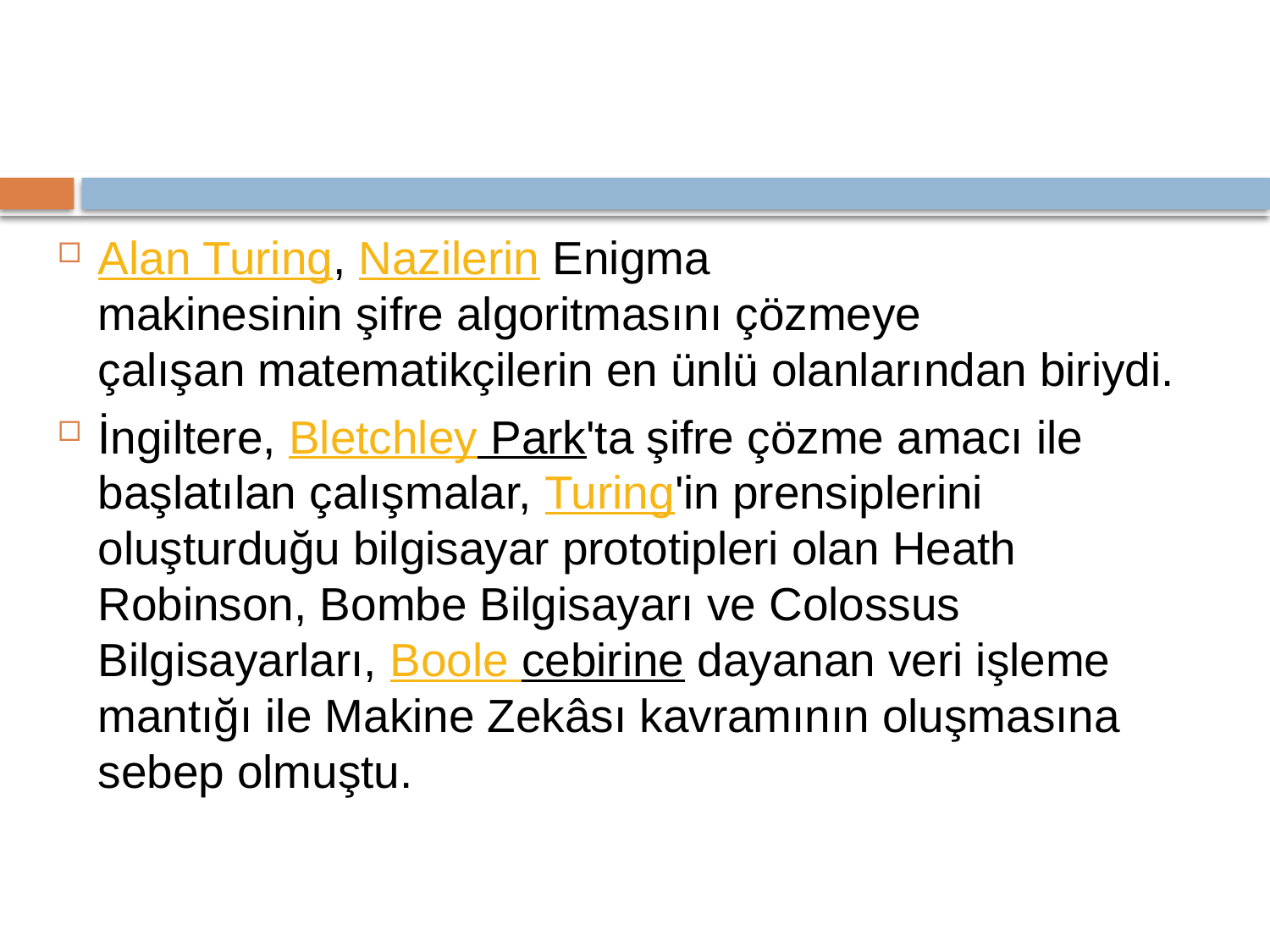

#
Alan Turing, Nazilerin Enigma makinesinin şifre algoritmasını çözmeye çalışan matematikçilerin en ünlü olanlarından biriydi.
İngiltere, Bletchley Park'ta şifre çözme amacı ile başlatılan çalışmalar, Turing'in prensiplerini oluşturduğu bilgisayar prototipleri olan Heath Robinson, Bombe Bilgisayarı ve Colossus Bilgisayarları, Boole cebirine dayanan veri işleme mantığı ile Makine Zekâsı kavramının oluşmasına sebep olmuştu.